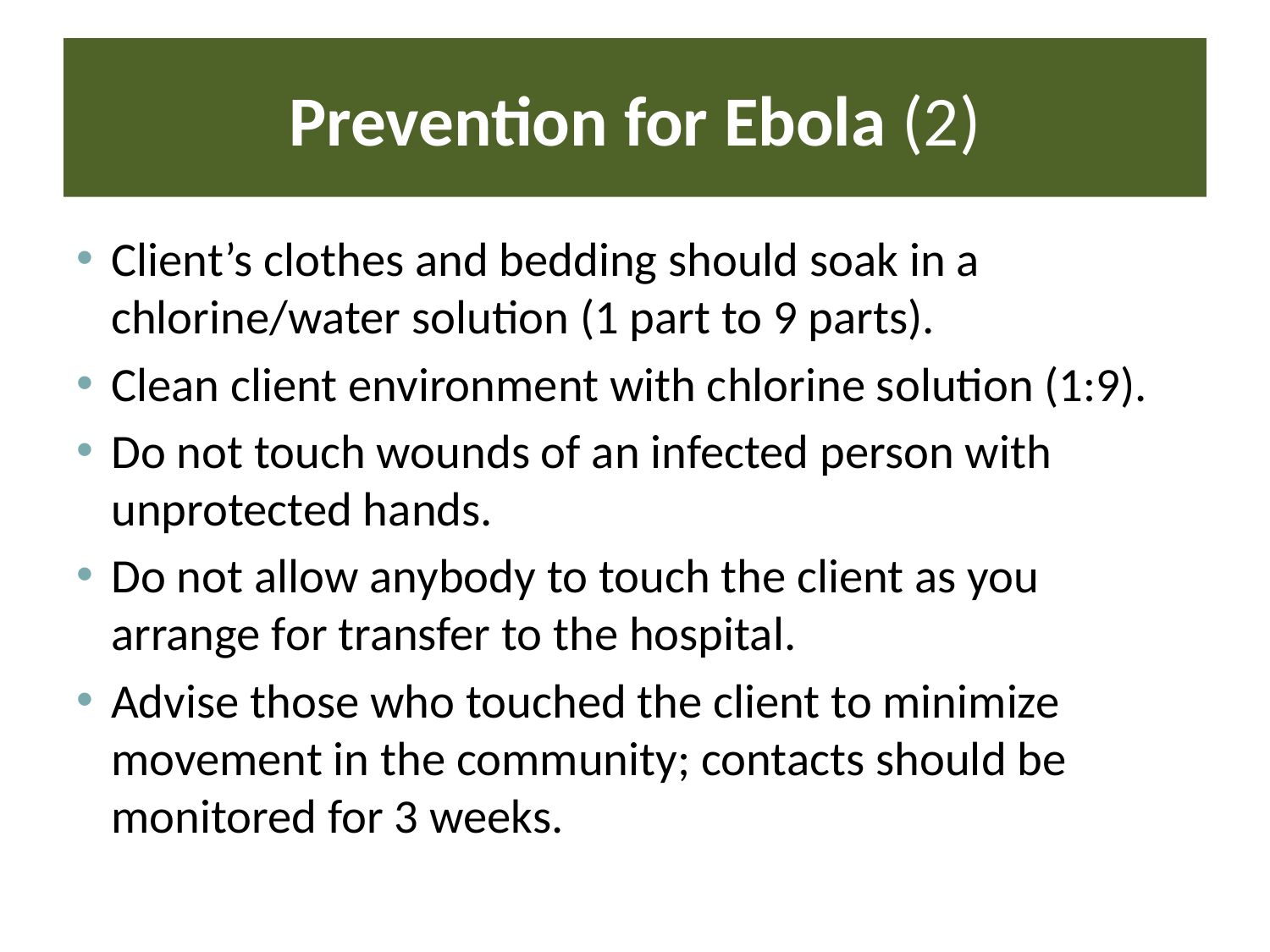

# Prevention for Ebola (2)
Client’s clothes and bedding should soak in a chlorine/water solution (1 part to 9 parts).
Clean client environment with chlorine solution (1:9).
Do not touch wounds of an infected person with unprotected hands.
Do not allow anybody to touch the client as you arrange for transfer to the hospital.
Advise those who touched the client to minimize movement in the community; contacts should be monitored for 3 weeks.